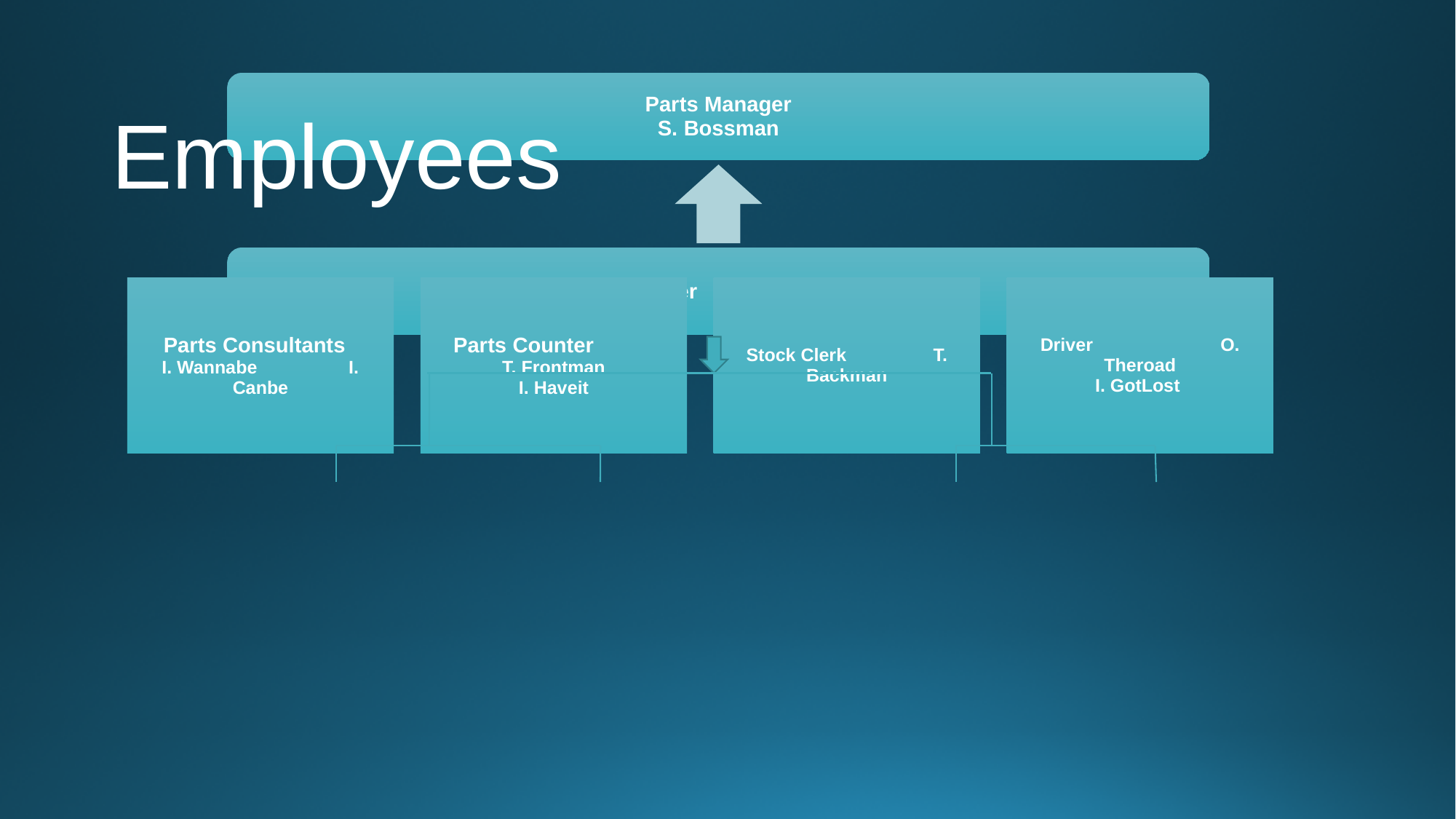

Parts Manager
S. Bossman
Employees
Parts Consultants
Parts Counter
T. Frontman
I. Haveit
I. GotLost